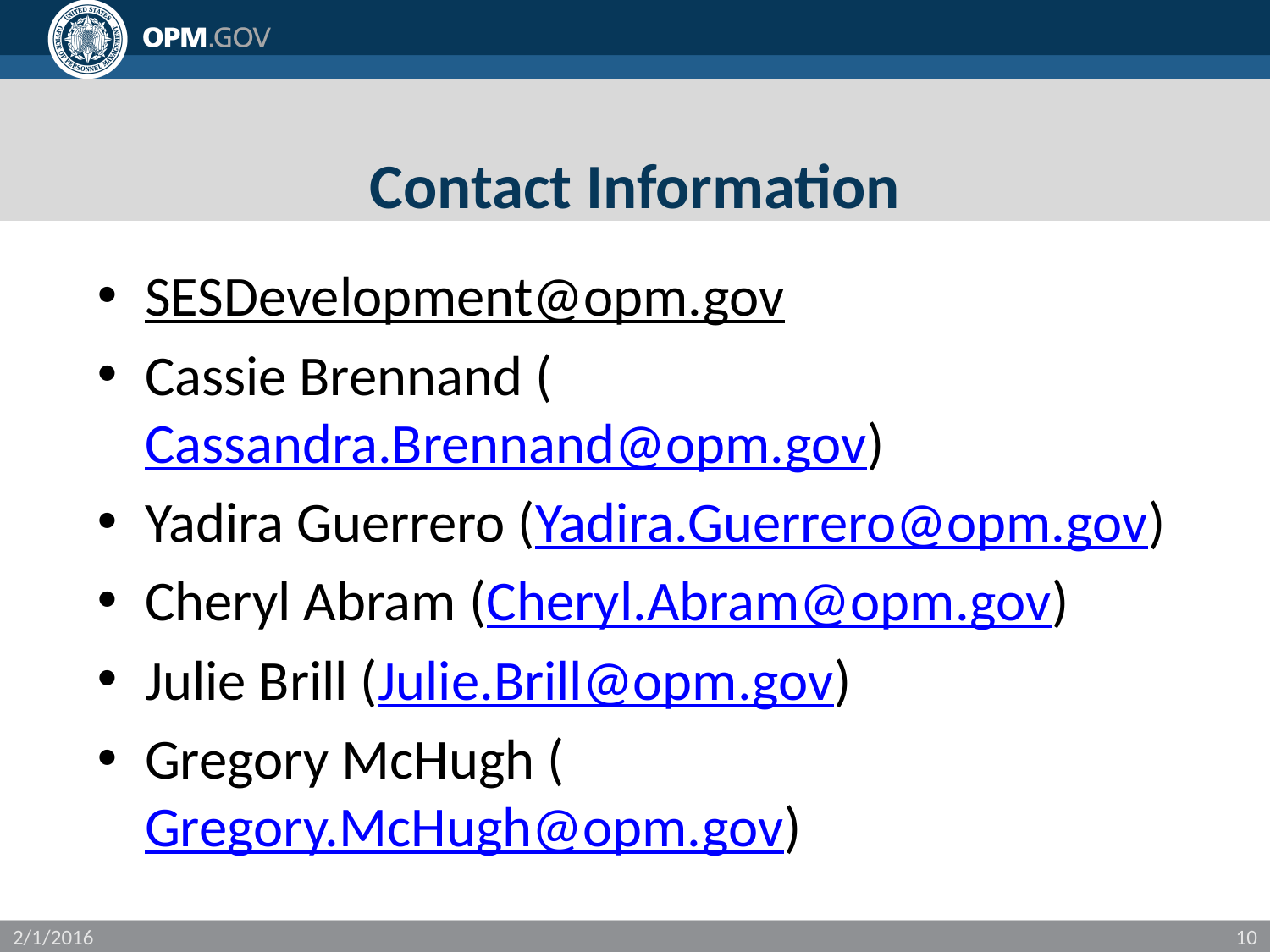

# Contact Information
SESDevelopment@opm.gov
Cassie Brennand (Cassandra.Brennand@opm.gov)
Yadira Guerrero (Yadira.Guerrero@opm.gov)
Cheryl Abram (Cheryl.Abram@opm.gov)
Julie Brill (Julie.Brill@opm.gov)
Gregory McHugh (Gregory.McHugh@opm.gov)

2/1/2016
10